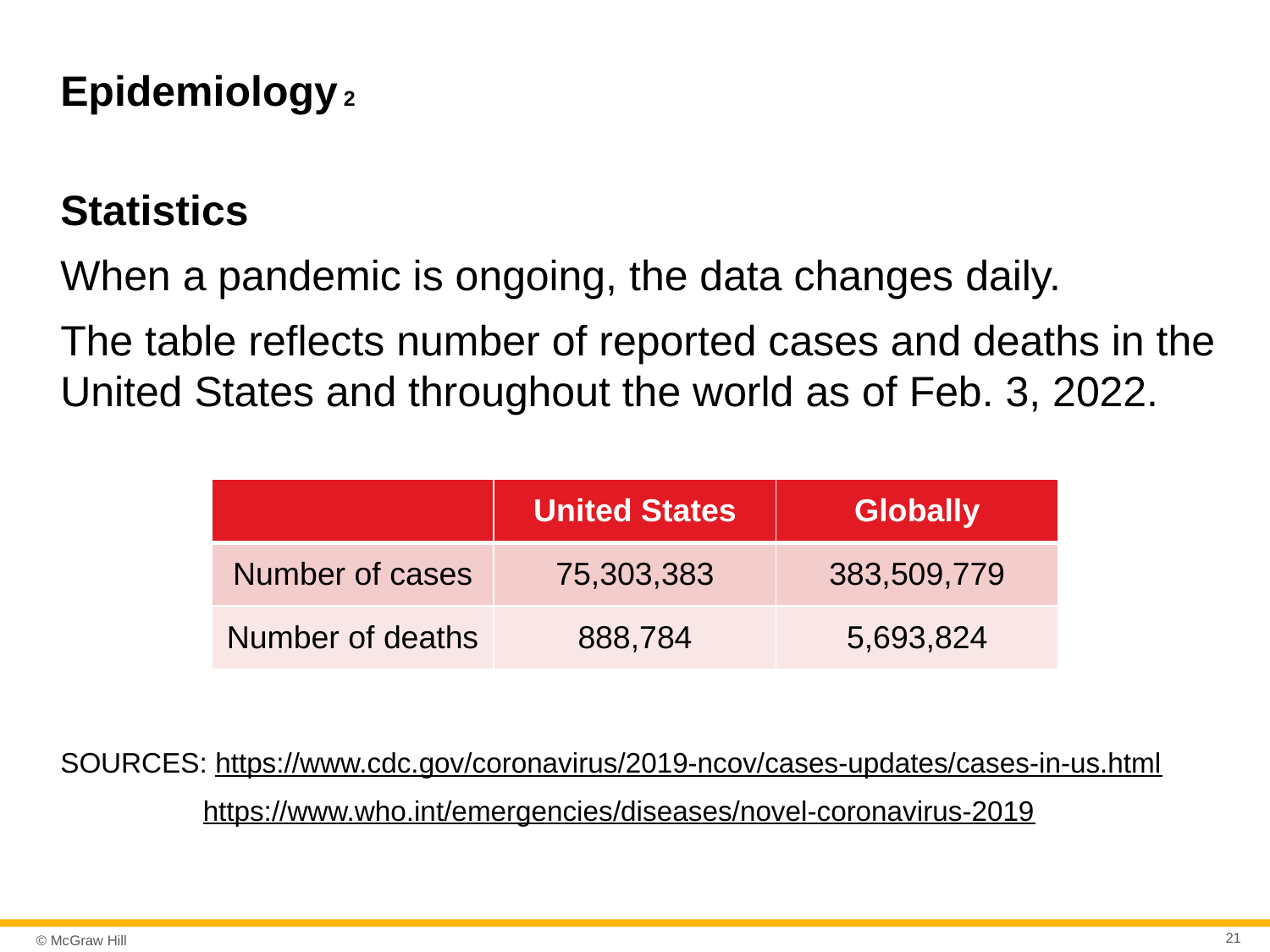

# Epidemiology 2
Statistics
When a pandemic is ongoing, the data changes daily.
The table reflects number of reported cases and deaths in the United States and throughout the world as of Feb. 3, 2022.
|  | United States | Globally |
| --- | --- | --- |
| Number of cases | 75,303,383 | 383,509,779 |
| Number of deaths | 888,784 | 5,693,824 |
SOURCES: https://www.cdc.gov/coronavirus/2019-ncov/cases-updates/cases-in-us.html
 	https://www.who.int/emergencies/diseases/novel-coronavirus-2019